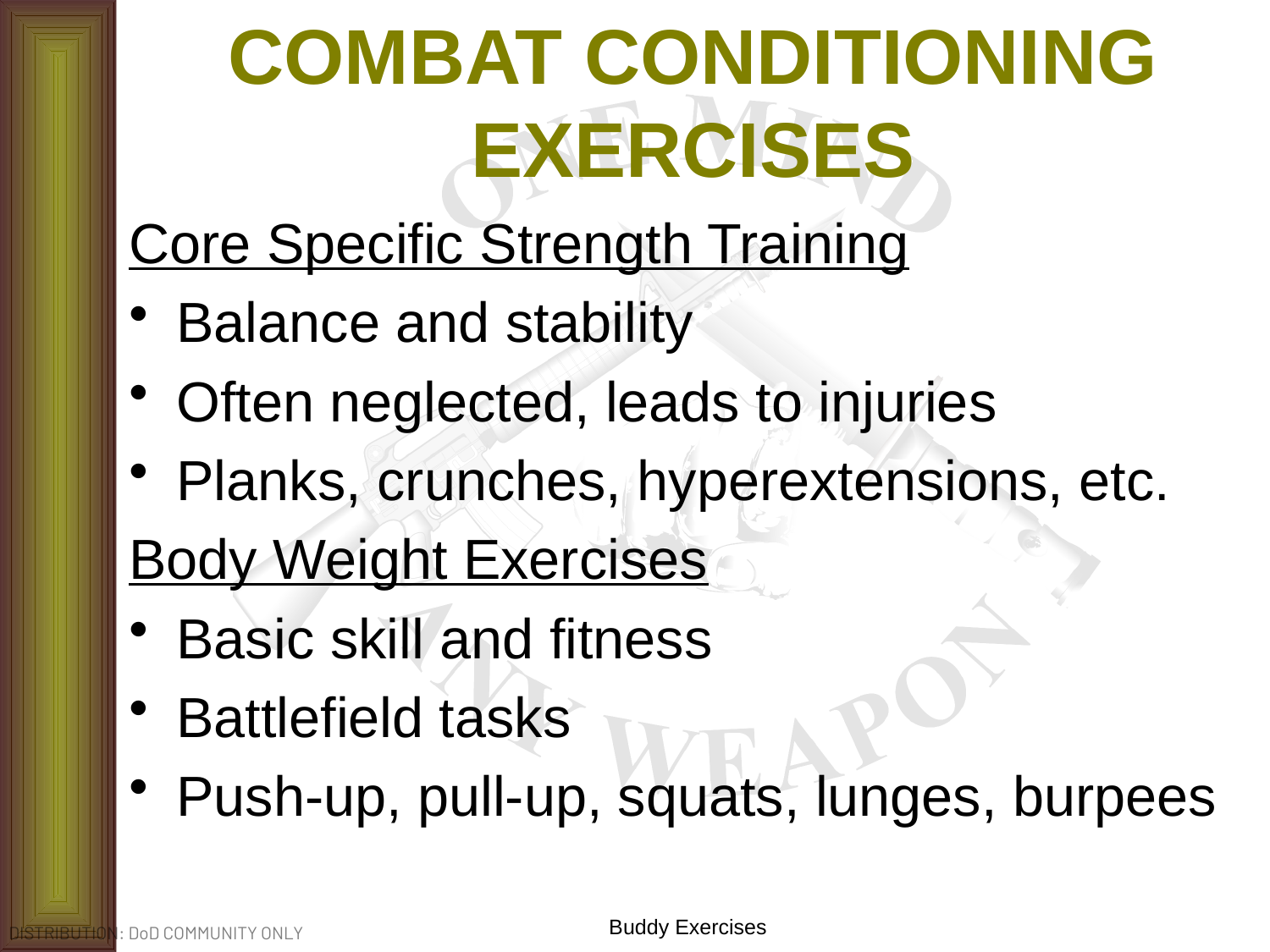

# COMBAT CONDITIONING EXERCISES
Core Specific Strength Training
Balance and stability
Often neglected, leads to injuries
Planks, crunches, hyperextensions, etc.
Body Weight Exercises
Basic skill and fitness
Battlefield tasks
Push-up, pull-up, squats, lunges, burpees
Buddy Exercises